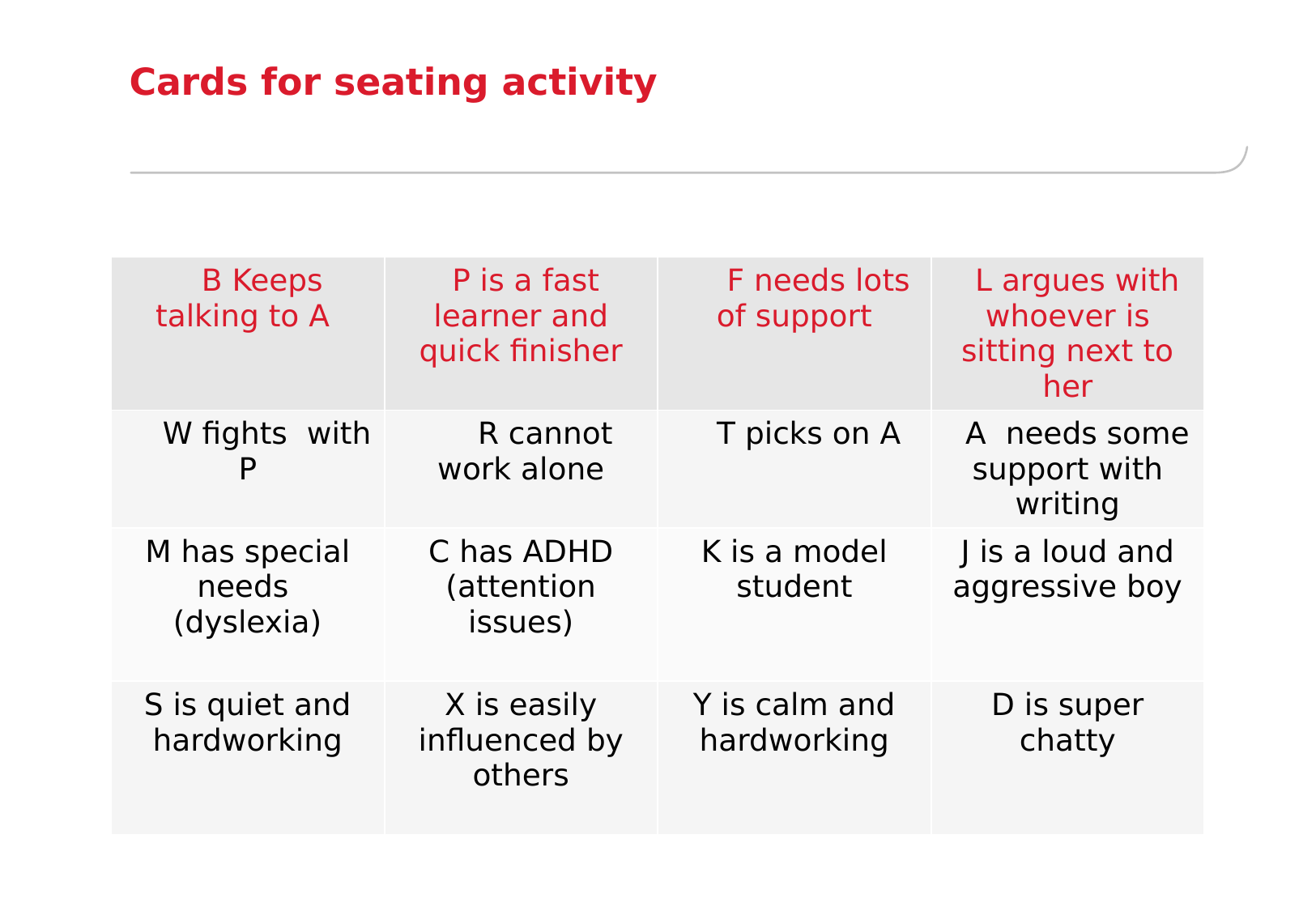

# Cards for seating activity
| B Keeps talking to A | P is a fast learner and quick finisher | F needs lots of support | L argues with whoever is sitting next to her |
| --- | --- | --- | --- |
| W fights with P | R cannot work alone | T picks on A | A needs some support with writing |
| M has special needs (dyslexia) | C has ADHD (attention issues) | K is a model student | J is a loud and aggressive boy |
| S is quiet and hardworking | X is easily influenced by others | Y is calm and hardworking | D is super chatty |